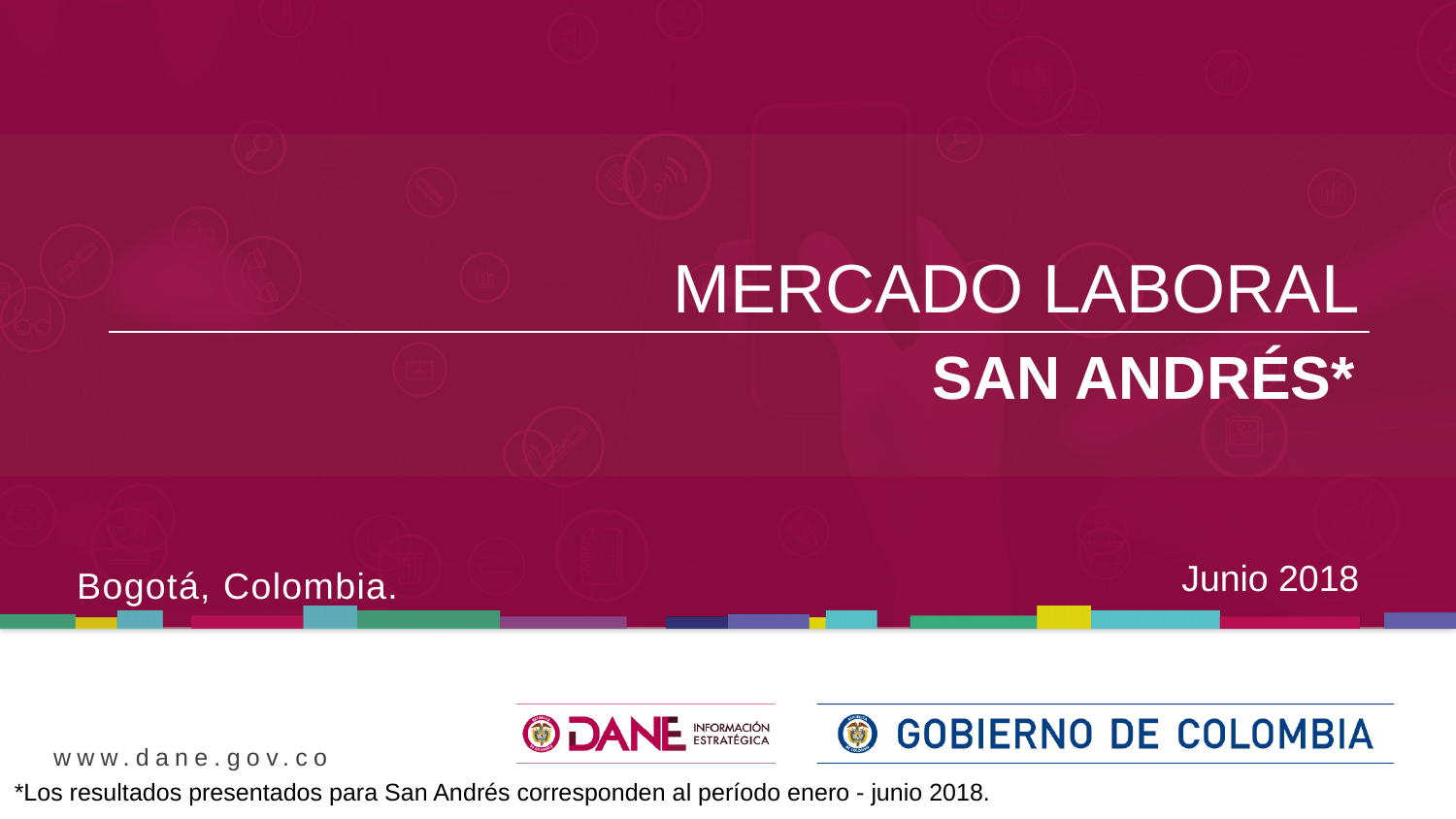

MERCADO LABORAL
SAN ANDRÉS*
Junio 2018
Bogotá, Colombia.
*Los resultados presentados para San Andrés corresponden al período enero - junio 2018.